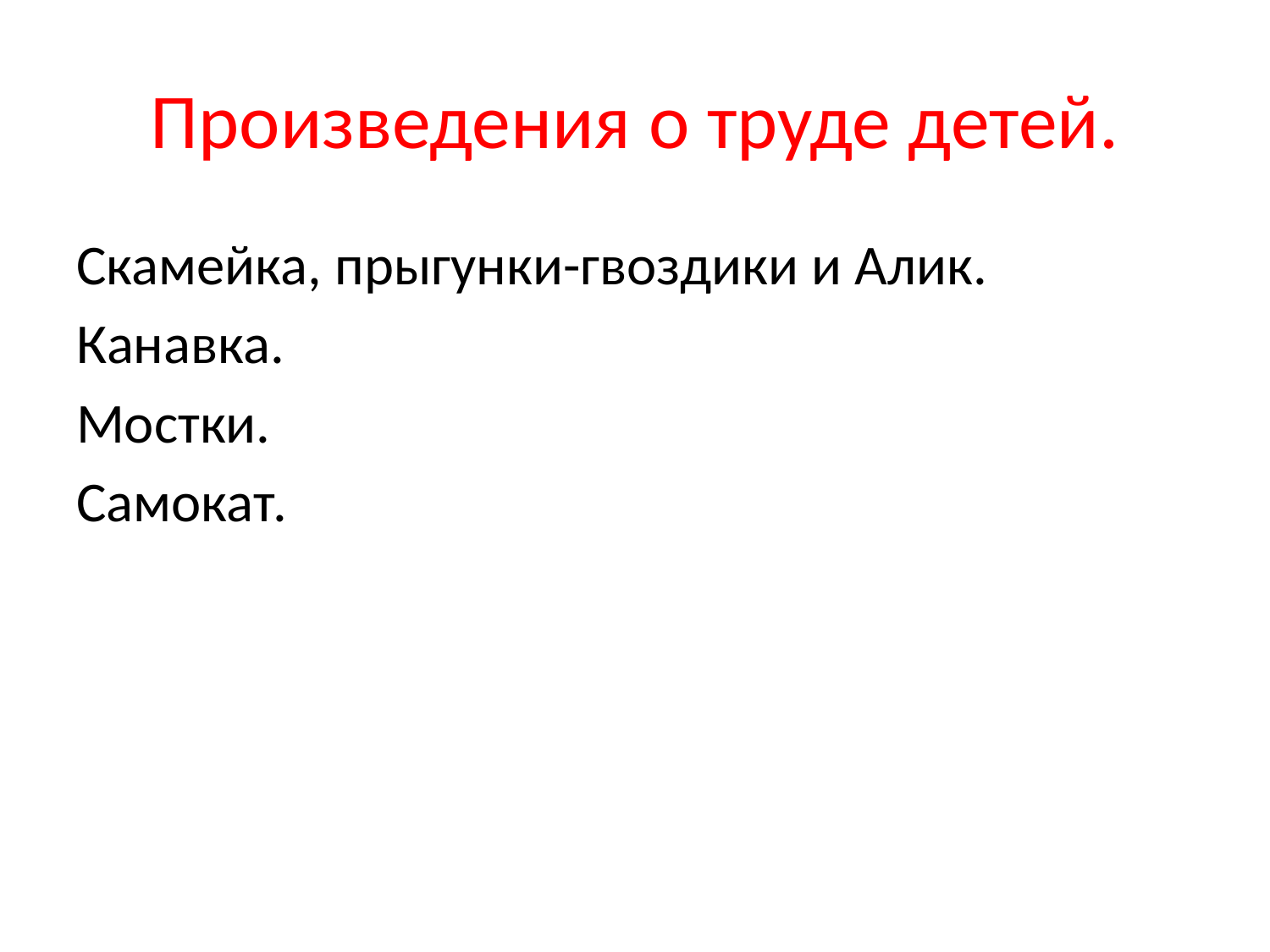

# Произведения о труде детей.
Скамейка, прыгунки-гвоздики и Алик.
Канавка.
Мостки.
Самокат.